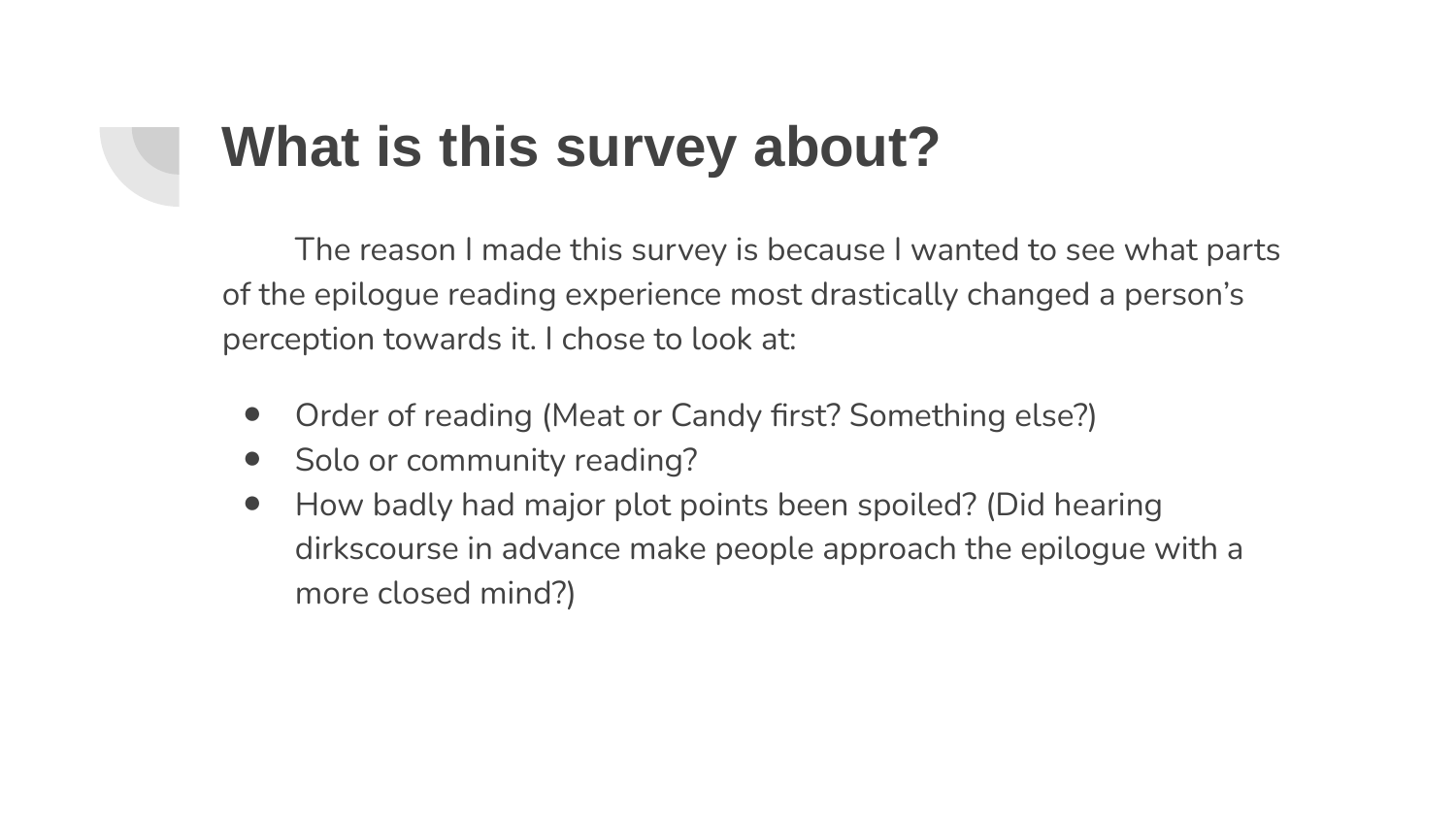

# What is this survey about?
The reason I made this survey is because I wanted to see what parts of the epilogue reading experience most drastically changed a person’s perception towards it. I chose to look at:
Order of reading (Meat or Candy first? Something else?)
Solo or community reading?
How badly had major plot points been spoiled? (Did hearing dirkscourse in advance make people approach the epilogue with a more closed mind?)